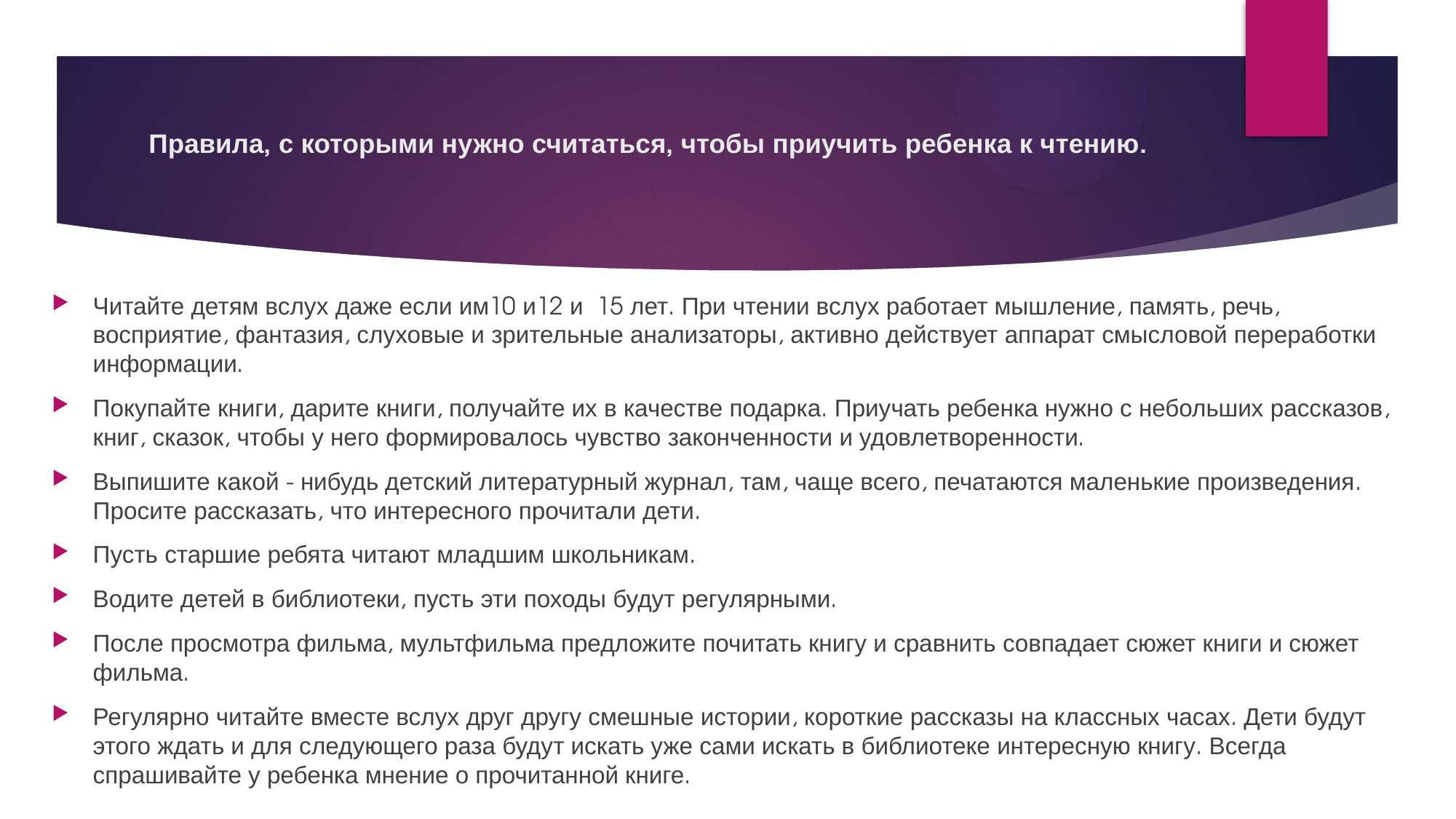

# Правила, с которыми нужно считаться, чтобы приучить ребенка к чтению.
Читайте детям вслух даже если им10 и12 и  15 лет. При чтении вслух работает мышление, память, речь, восприятие, фантазия, слуховые и зрительные анализаторы, активно действует аппарат смысловой переработки информации.
Покупайте книги, дарите книги, получайте их в качестве подарка. Приучать ребенка нужно с небольших рассказов, книг, сказок, чтобы у него формировалось чувство законченности и удовлетворенности.
Выпишите какой - нибудь детский литературный журнал, там, чаще всего, печатаются маленькие произведения. Просите рассказать, что интересного прочитали дети.
Пусть старшие ребята читают младшим школьникам.
Водите детей в библиотеки, пусть эти походы будут регулярными.
После просмотра фильма, мультфильма предложите почитать книгу и сравнить совпадает сюжет книги и сюжет фильма.
Регулярно читайте вместе вслух друг другу смешные истории, короткие рассказы на классных часах. Дети будут этого ждать и для следующего раза будут искать уже сами искать в библиотеке интересную книгу. Всегда спрашивайте у ребенка мнение о прочитанной книге.